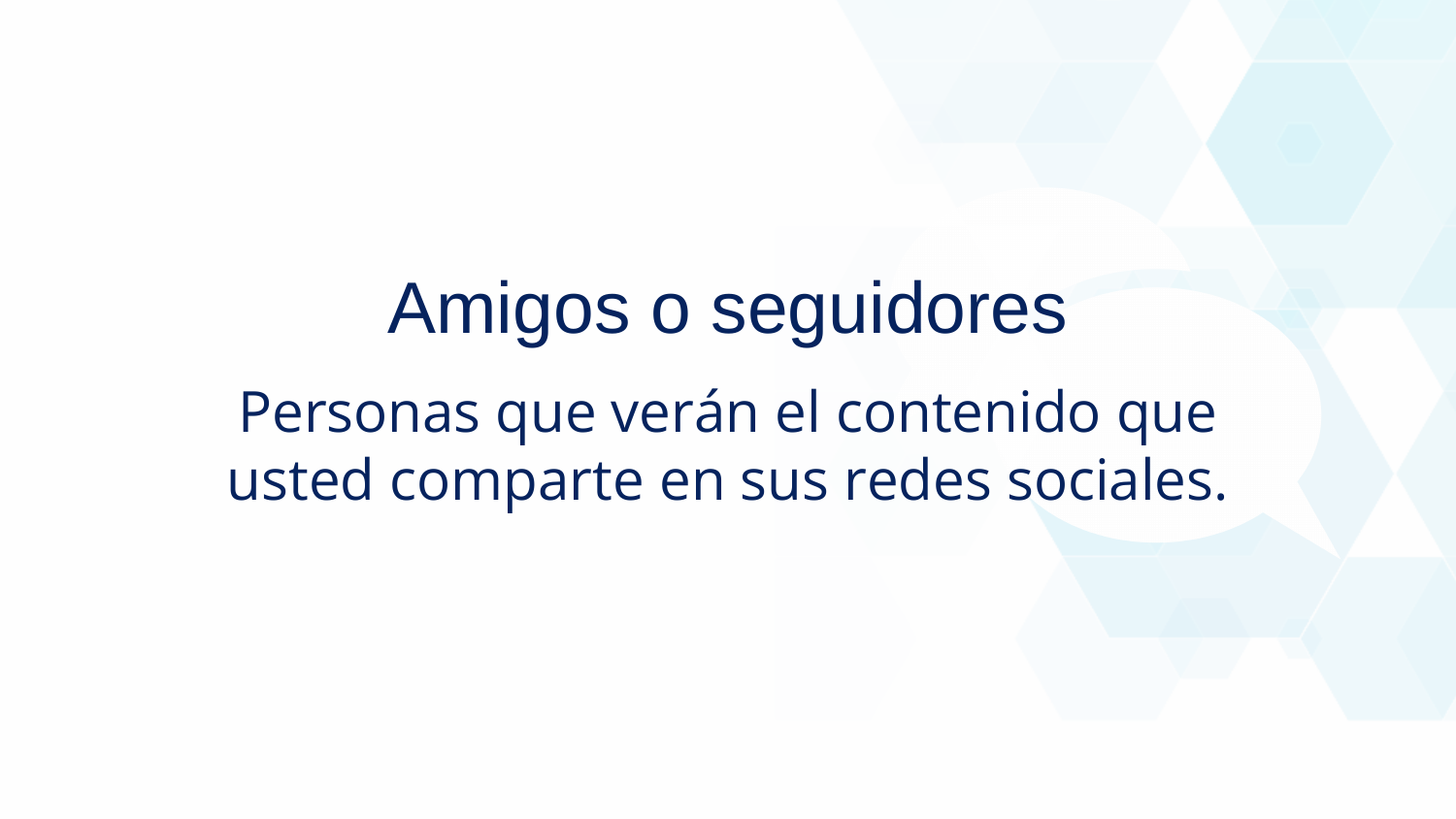

Amigos o seguidores
Personas que verán el contenido que usted comparte en sus redes sociales.